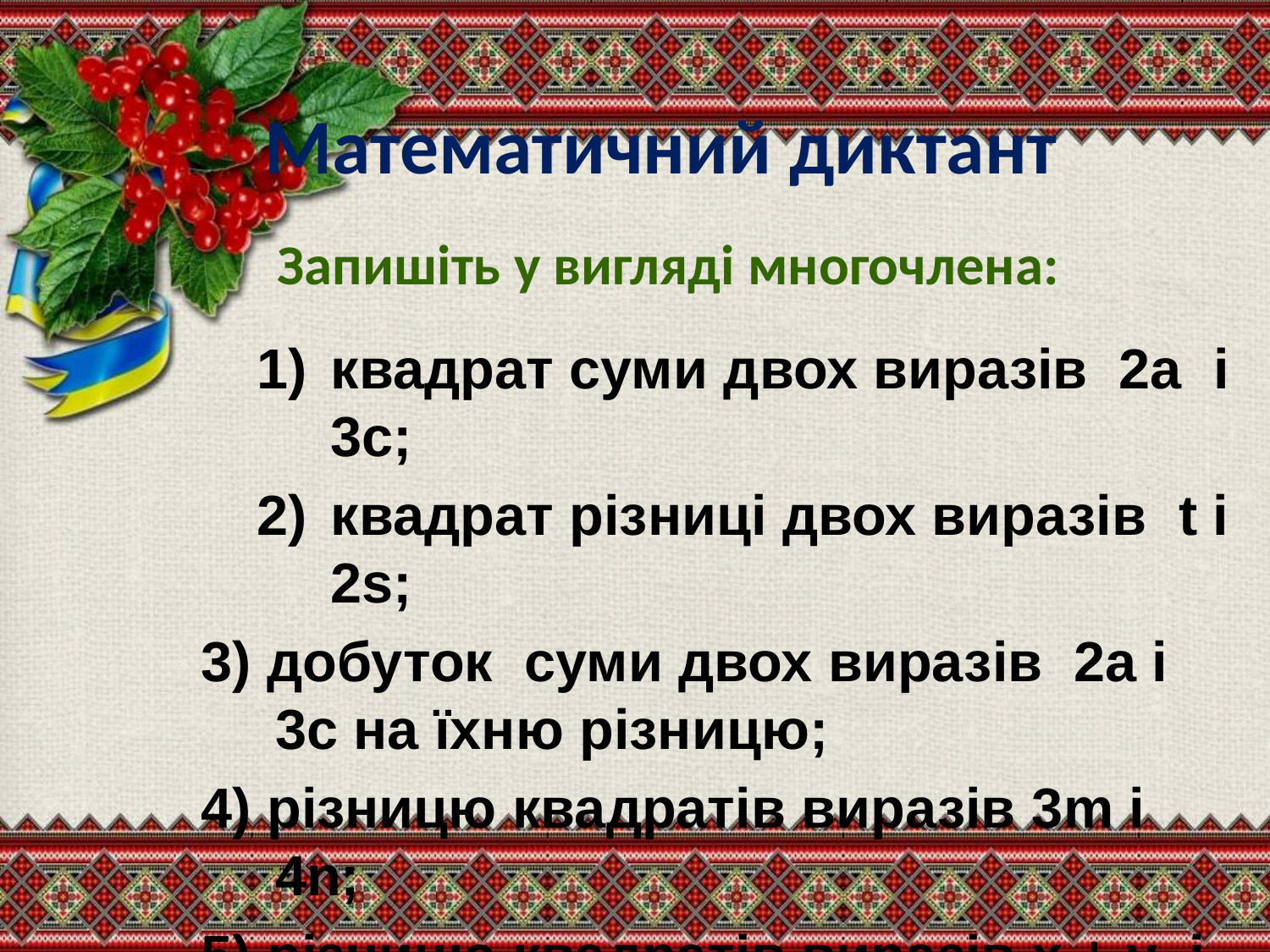

# Математичний диктант
      Запишіть у вигляді многочлена:

квадрат суми двох виразів  2а  і 3с;
квадрат різниці двох виразів  t і 2s;
3) добуток  суми двох виразів  2а і 3с на їхню різницю;
4) різницю квадратів виразів 3m і 4n;
5) різницю квадратів виразів х + у  і х – у